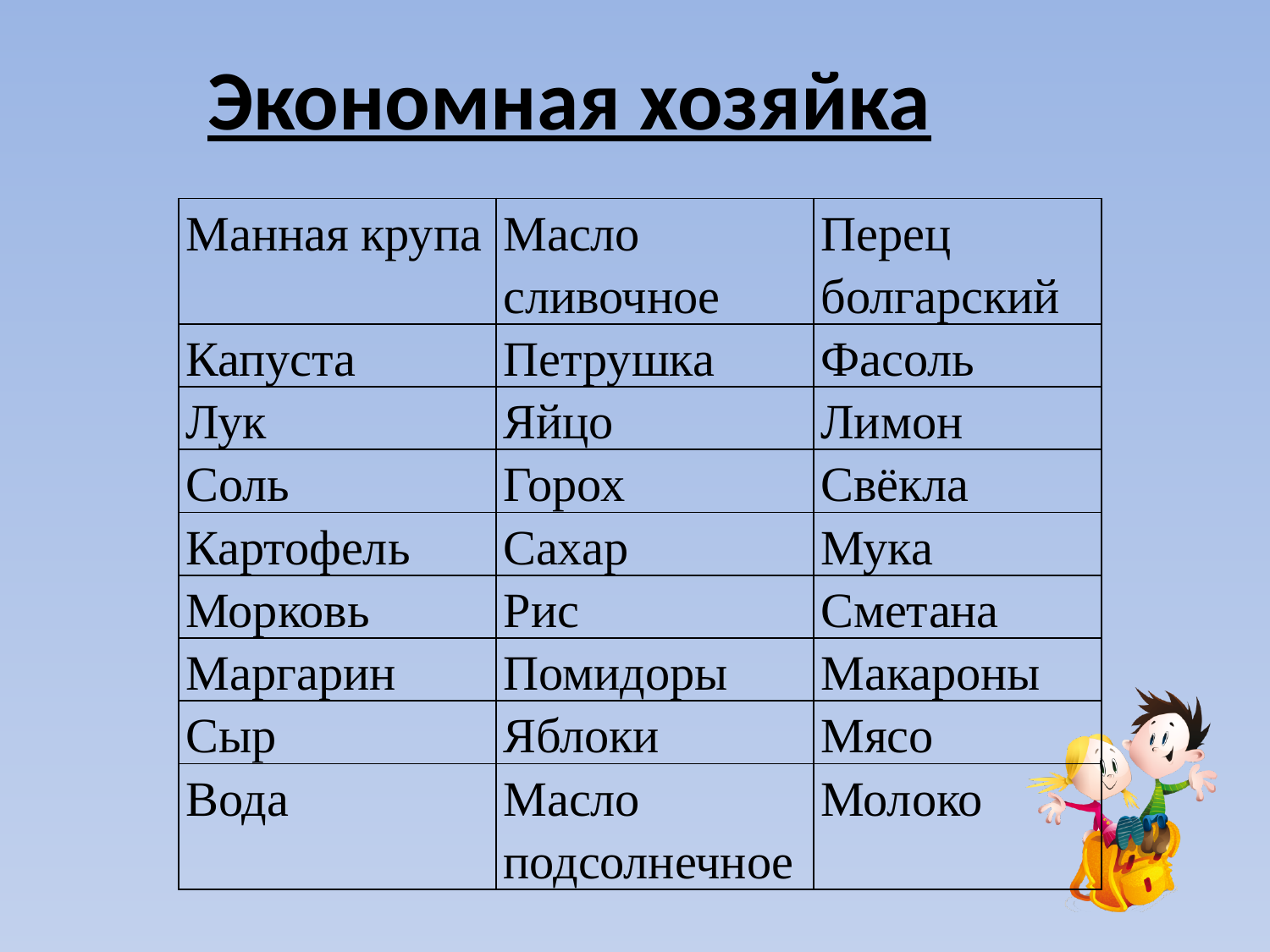

Экономная хозяйка

| Манная крупа | Масло сливочное | Перец болгарский |
| --- | --- | --- |
| Капуста | Петрушка | Фасоль |
| Лук | Яйцо | Лимон |
| Соль | Горох | Свёкла |
| Картофель | Сахар | Мука |
| Морковь | Рис | Сметана |
| Маргарин | Помидоры | Макароны |
| Сыр | Яблоки | Мясо |
| Вода | Масло подсолнечное | Молоко |